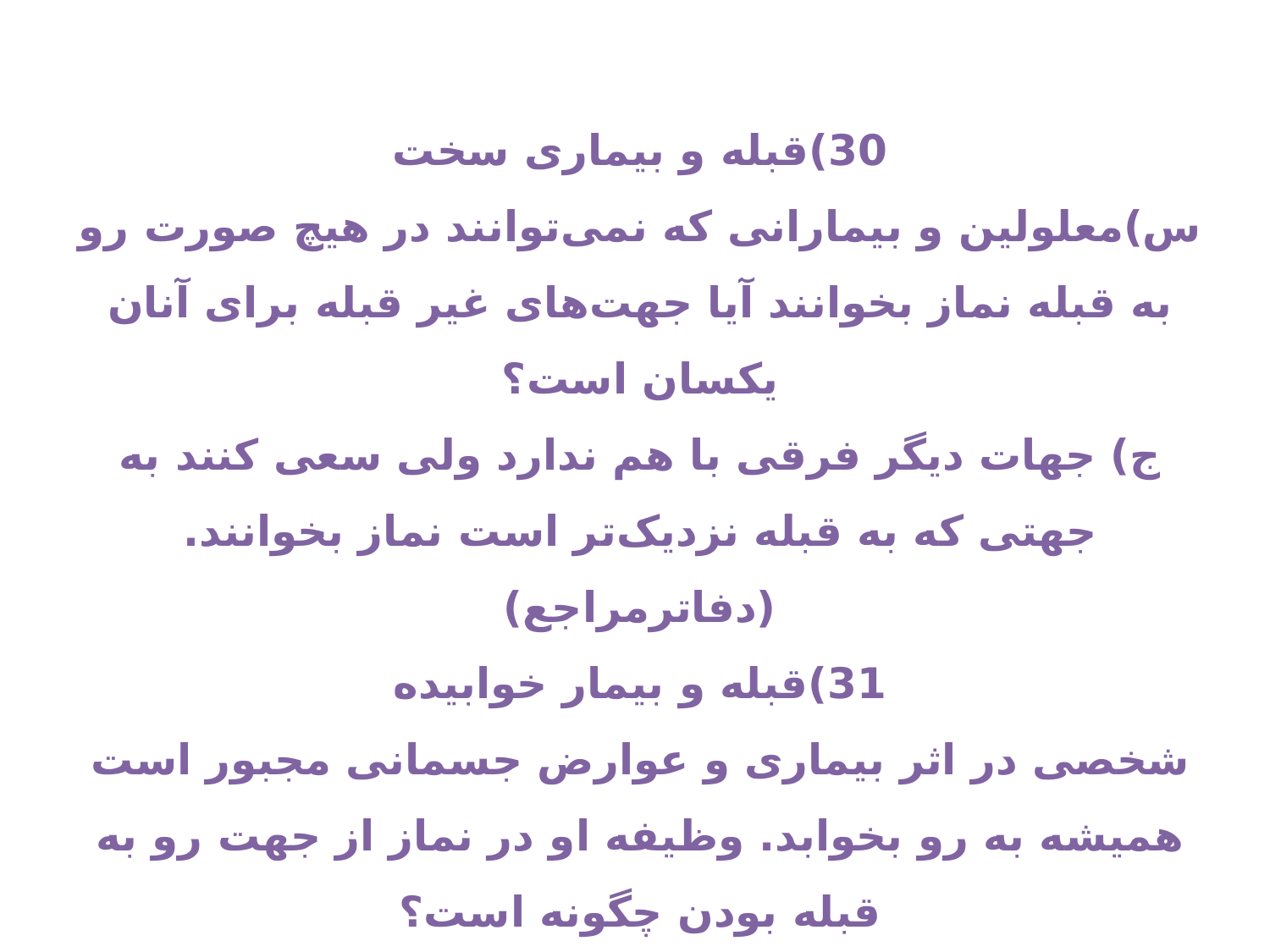

30)قبله و بیماری سخت
س)معلولین و بیمارانی که نمى‌توانند در هیچ صورت رو به قبله نماز بخوانند آیا جهت‌هاى غیر قبله براى آنان یکسان است؟
ج) جهات دیگر فرقى با هم ندارد ولی سعی کنند به جهتی که به قبله نزدیک‌تر است نماز بخوانند.(دفاترمراجع)
31)قبله و بیمار خوابیده
شخصى در اثر بیمارى و عوارض جسمانى مجبور است همیشه به رو بخوابد. وظیفه او در نماز از جهت رو به قبله بودن چگونه است؟
ج) طورى بخوابد که سر او رو به قبله باشد به طورى که اگر خودش به‌طور معمول برخیزد و بنشیند، صورت او به سمت قبله قرار مى‌گیرد.(همان)